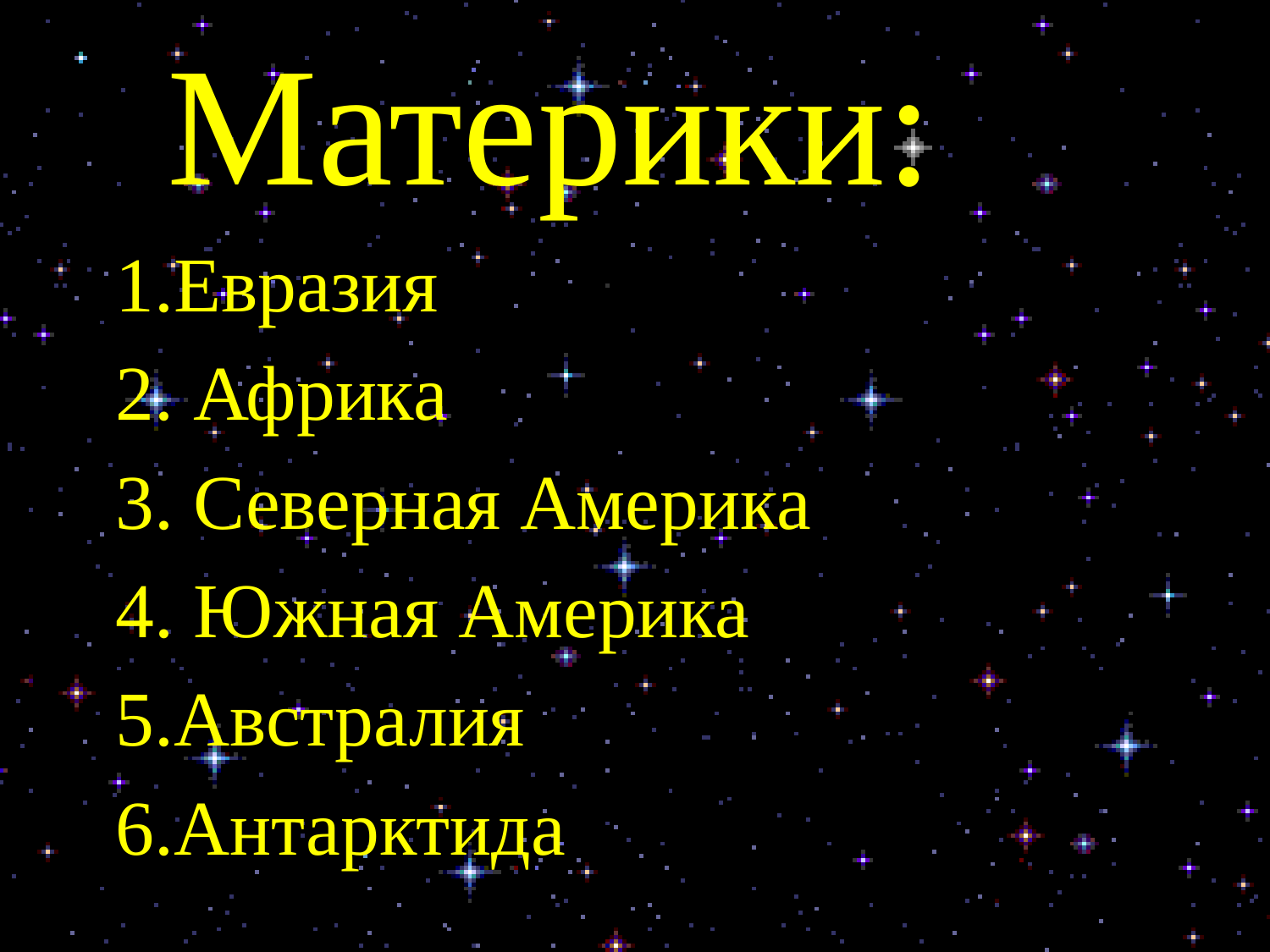

Материки:
Евразия
 Африка
 Северная Америка
 Южная Америка
Австралия
Антарктида